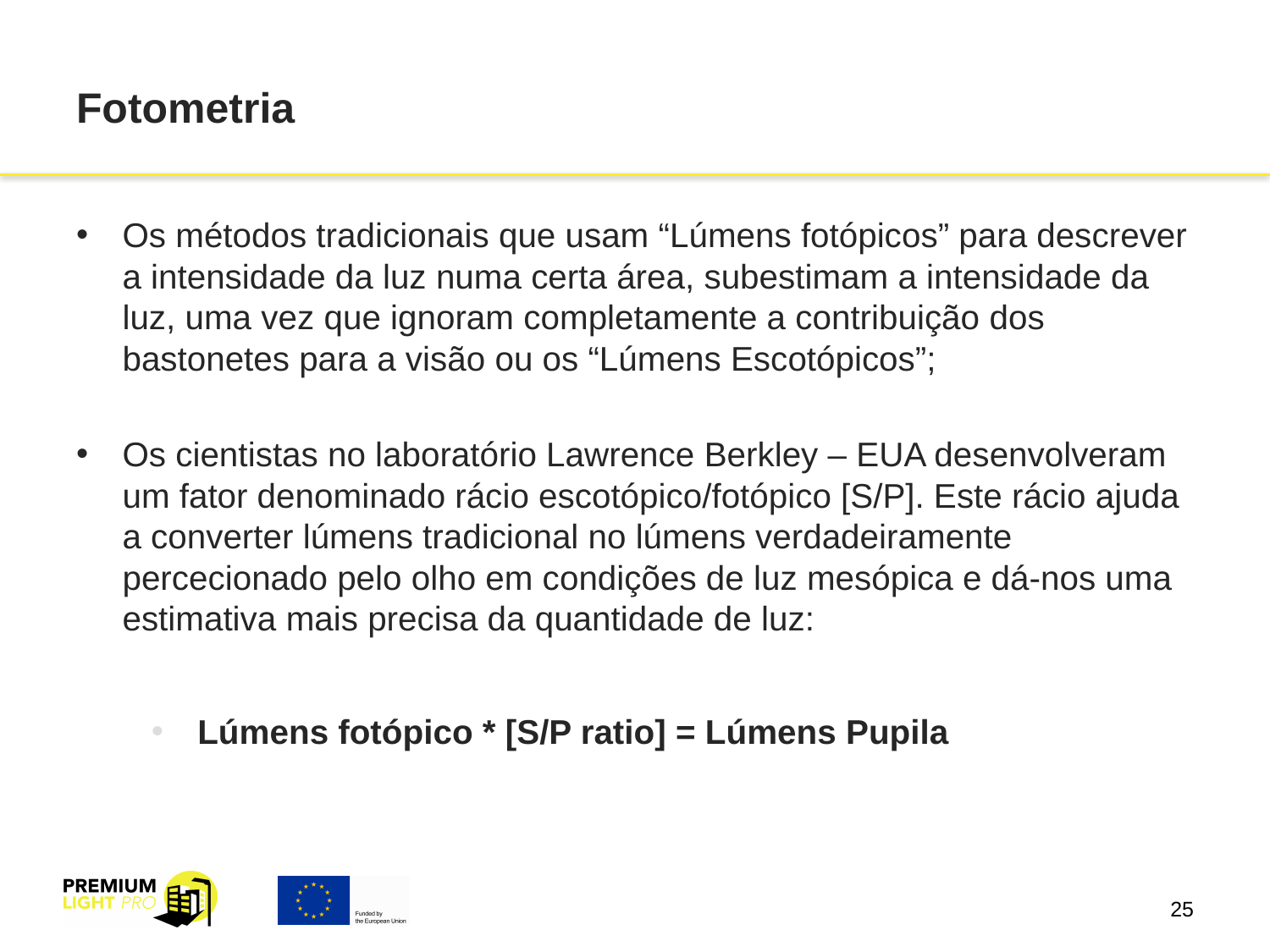

# Fotometria
Os métodos tradicionais que usam “Lúmens fotópicos” para descrever a intensidade da luz numa certa área, subestimam a intensidade da luz, uma vez que ignoram completamente a contribuição dos bastonetes para a visão ou os “Lúmens Escotópicos”;

Os cientistas no laboratório Lawrence Berkley – EUA desenvolveram um fator denominado rácio escotópico/fotópico [S/P]. Este rácio ajuda a converter lúmens tradicional no lúmens verdadeiramente percecionado pelo olho em condições de luz mesópica e dá-nos uma estimativa mais precisa da quantidade de luz:

Lúmens fotópico * [S/P ratio] = Lúmens Pupila